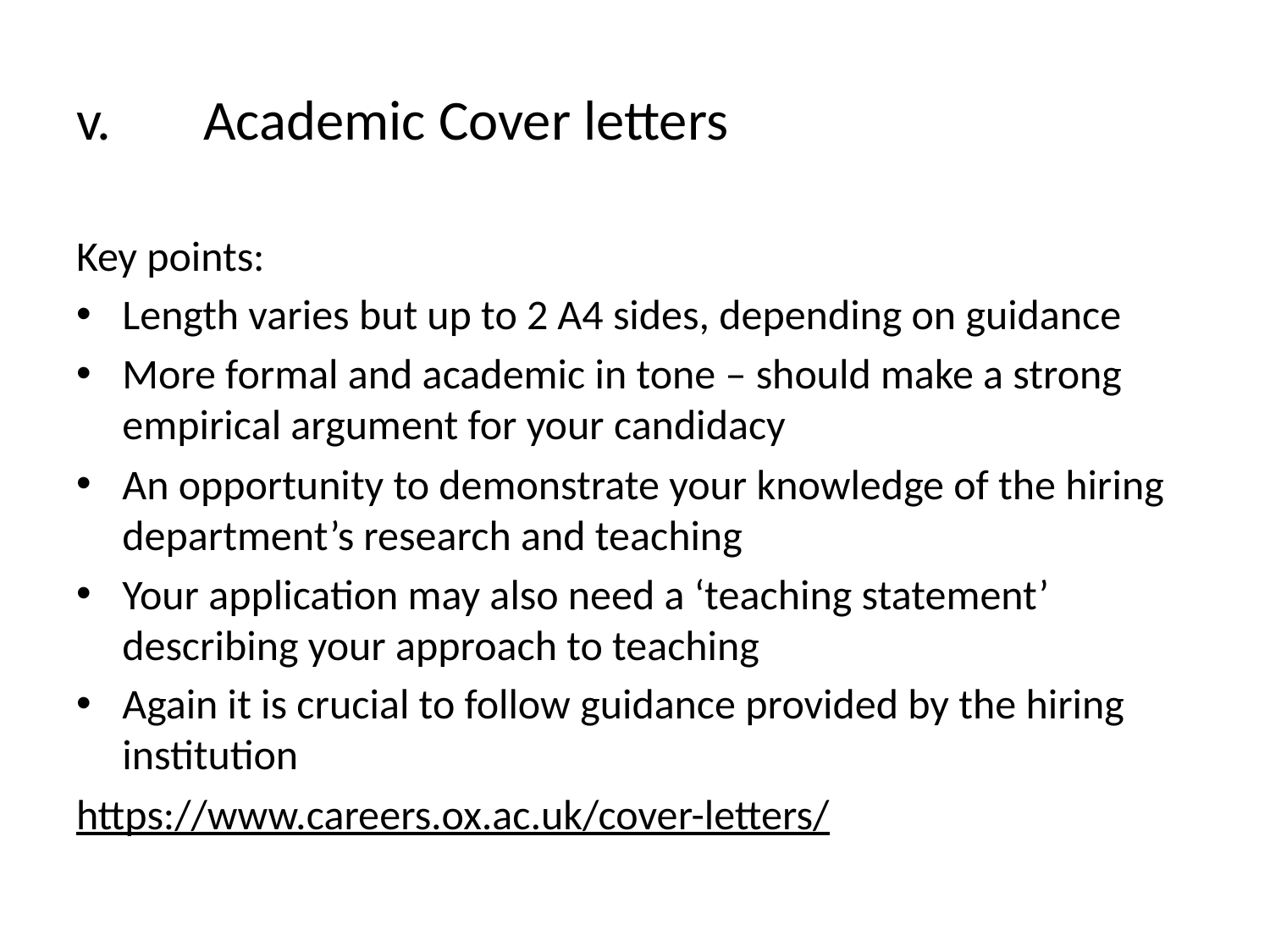

# v.	Academic Cover letters
Key points:
Length varies but up to 2 A4 sides, depending on guidance
More formal and academic in tone – should make a strong empirical argument for your candidacy
An opportunity to demonstrate your knowledge of the hiring department’s research and teaching
Your application may also need a ‘teaching statement’ describing your approach to teaching
Again it is crucial to follow guidance provided by the hiring institution
https://www.careers.ox.ac.uk/cover-letters/